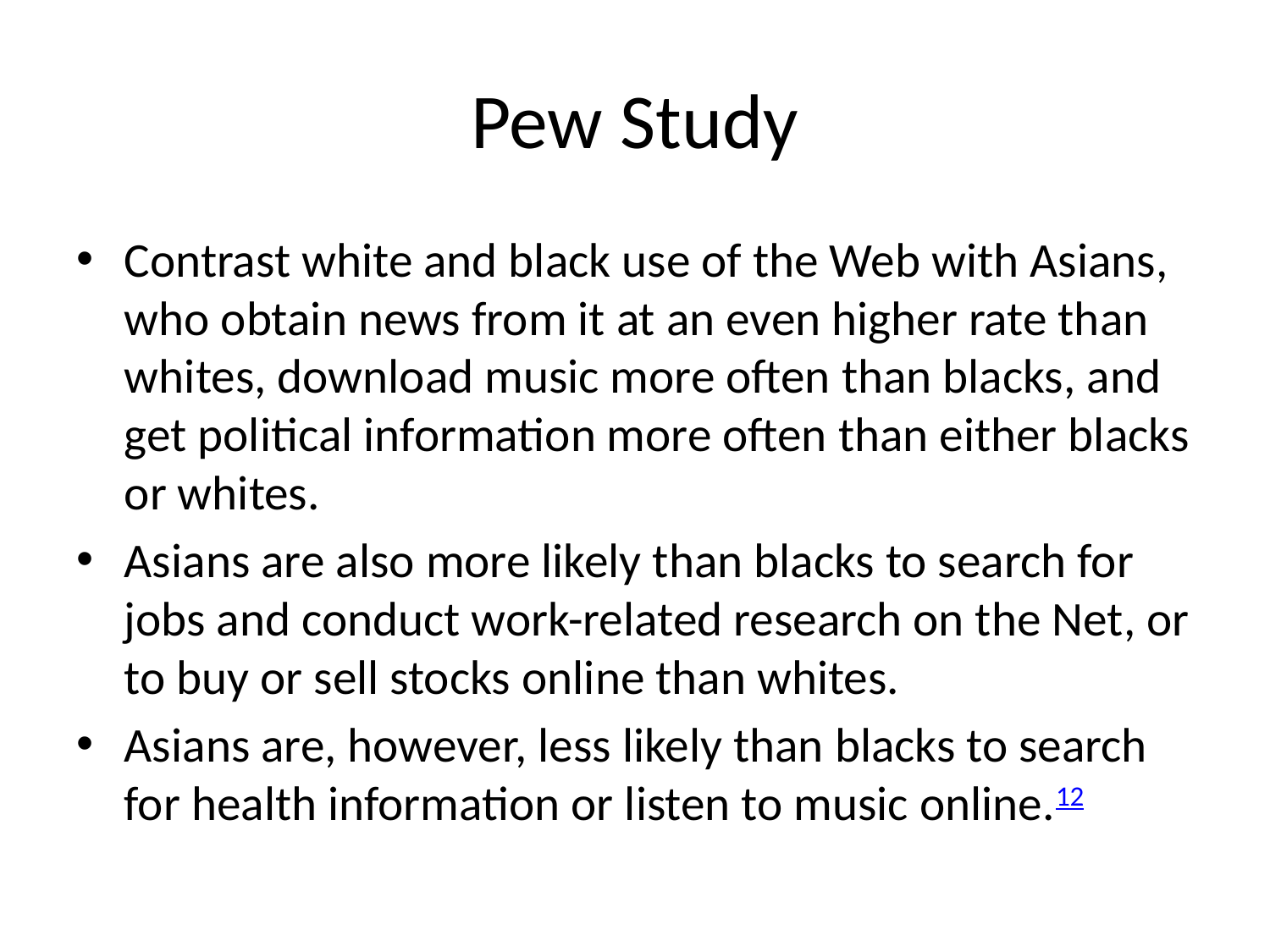

# Pew Study
Contrast white and black use of the Web with Asians, who obtain news from it at an even higher rate than whites, download music more often than blacks, and get political information more often than either blacks or whites.
Asians are also more likely than blacks to search for jobs and conduct work-related research on the Net, or to buy or sell stocks online than whites.
Asians are, however, less likely than blacks to search for health information or listen to music online.12